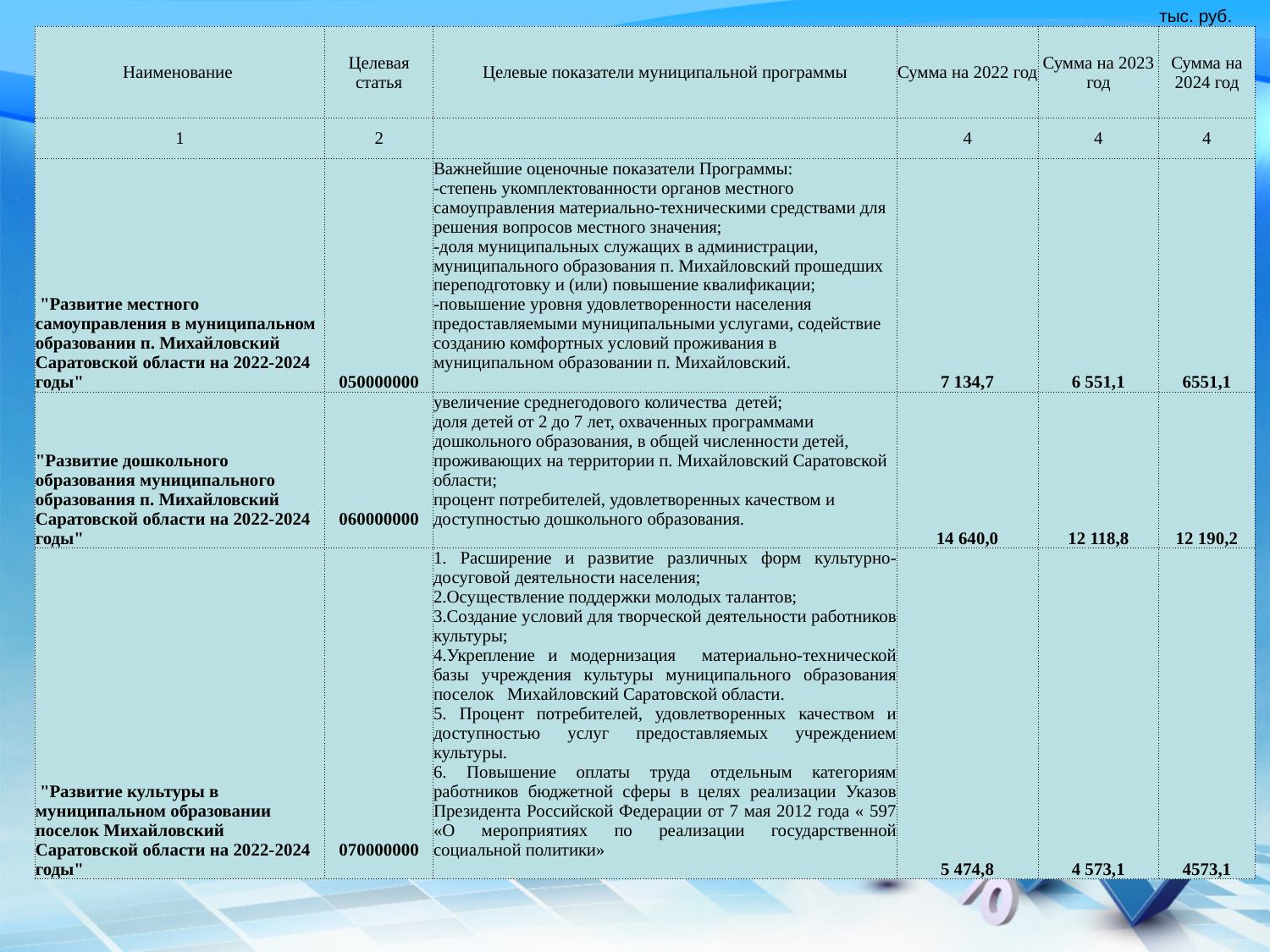

|  |  |  |  |  |  |
| --- | --- | --- | --- | --- | --- |
|  |  |  |  |  | тыс. руб. |
| Наименование | Целевая статья | Целевые показатели муниципальной программы | Сумма на 2022 год | Сумма на 2023 год | Сумма на 2024 год |
| 1 | 2 |  | 4 | 4 | 4 |
| "Развитие местного самоуправления в муниципальном образовании п. Михайловский Саратовской области на 2022-2024 годы" | 050000000 | Важнейшие оценочные показатели Программы: -степень укомплектованности органов местного самоуправления материально-техническими средствами для решения вопросов местного значения; -доля муниципальных служащих в администрации, муниципального образования п. Михайловский прошедших переподготовку и (или) повышение квалификации; -повышение уровня удовлетворенности населения предоставляемыми муниципальными услугами, содействие созданию комфортных условий проживания в муниципальном образовании п. Михайловский. | 7 134,7 | 6 551,1 | 6551,1 |
| "Развитие дошкольного образования муниципального образования п. Михайловский Саратовской области на 2022-2024 годы" | 060000000 | увеличение среднегодового количества детей; доля детей от 2 до 7 лет, охваченных программами дошкольного образования, в общей численности детей, проживающих на территории п. Михайловский Саратовской области; процент потребителей, удовлетворенных качеством и доступностью дошкольного образования. | 14 640,0 | 12 118,8 | 12 190,2 |
| "Развитие культуры в муниципальном образовании поселок Михайловский Саратовской области на 2022-2024 годы" | 070000000 | 1. Расширение и развитие различных форм культурно-досуговой деятельности населения; 2.Осуществление поддержки молодых талантов; 3.Создание условий для творческой деятельности работников культуры; 4.Укрепление и модернизация материально-технической базы учреждения культуры муниципального образования поселок Михайловский Саратовской области. 5. Процент потребителей, удовлетворенных качеством и доступностью услуг предоставляемых учреждением культуры. 6. Повышение оплаты труда отдельным категориям работников бюджетной сферы в целях реализации Указов Президента Российской Федерации от 7 мая 2012 года « 597 «О мероприятиях по реализации государственной социальной политики» | 5 474,8 | 4 573,1 | 4573,1 |